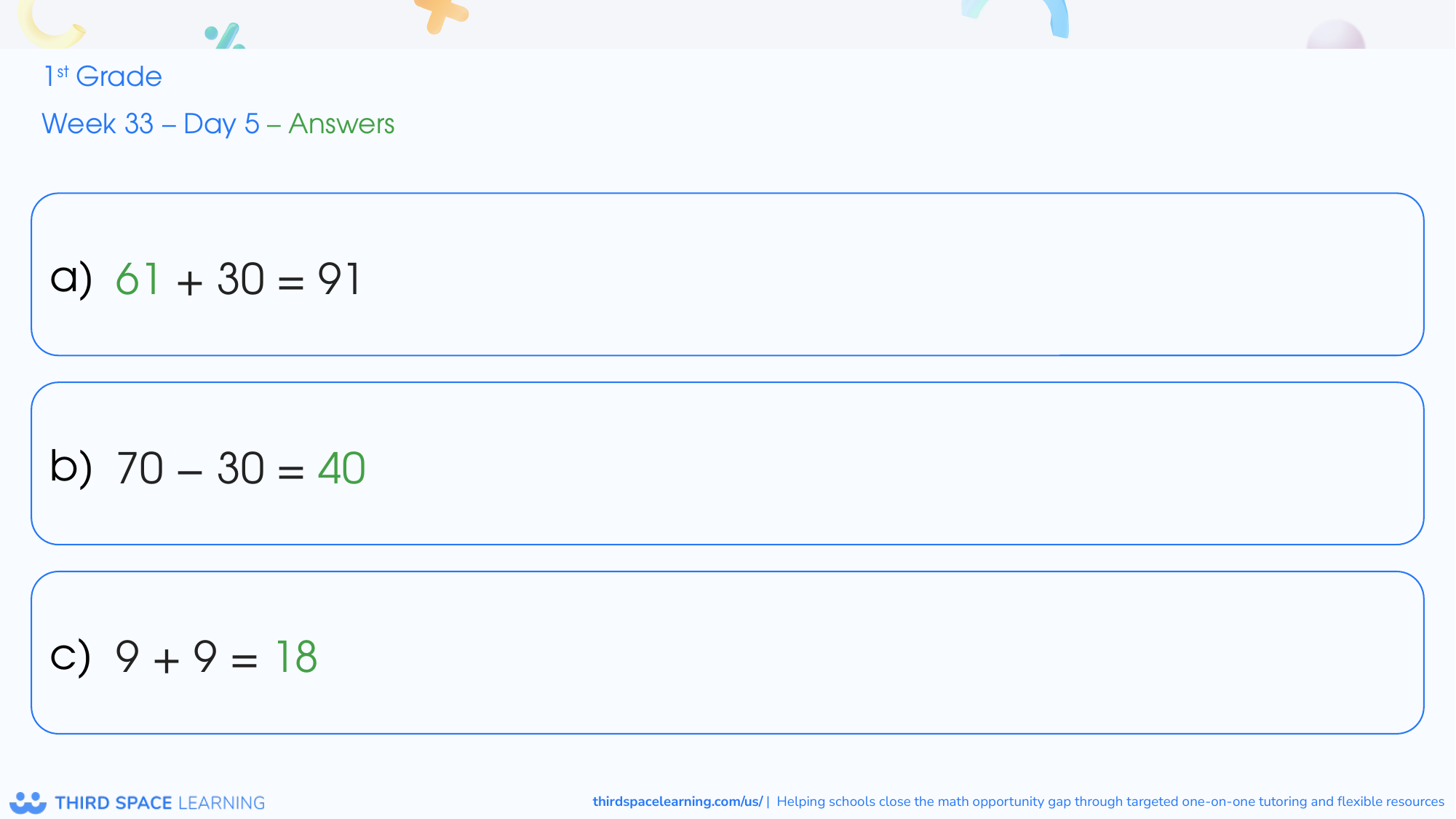

1st Grade
Week 33 – Day 5 – Answers
61 + 30 = 91
70 − 30 = 40
9 + 9 = 18